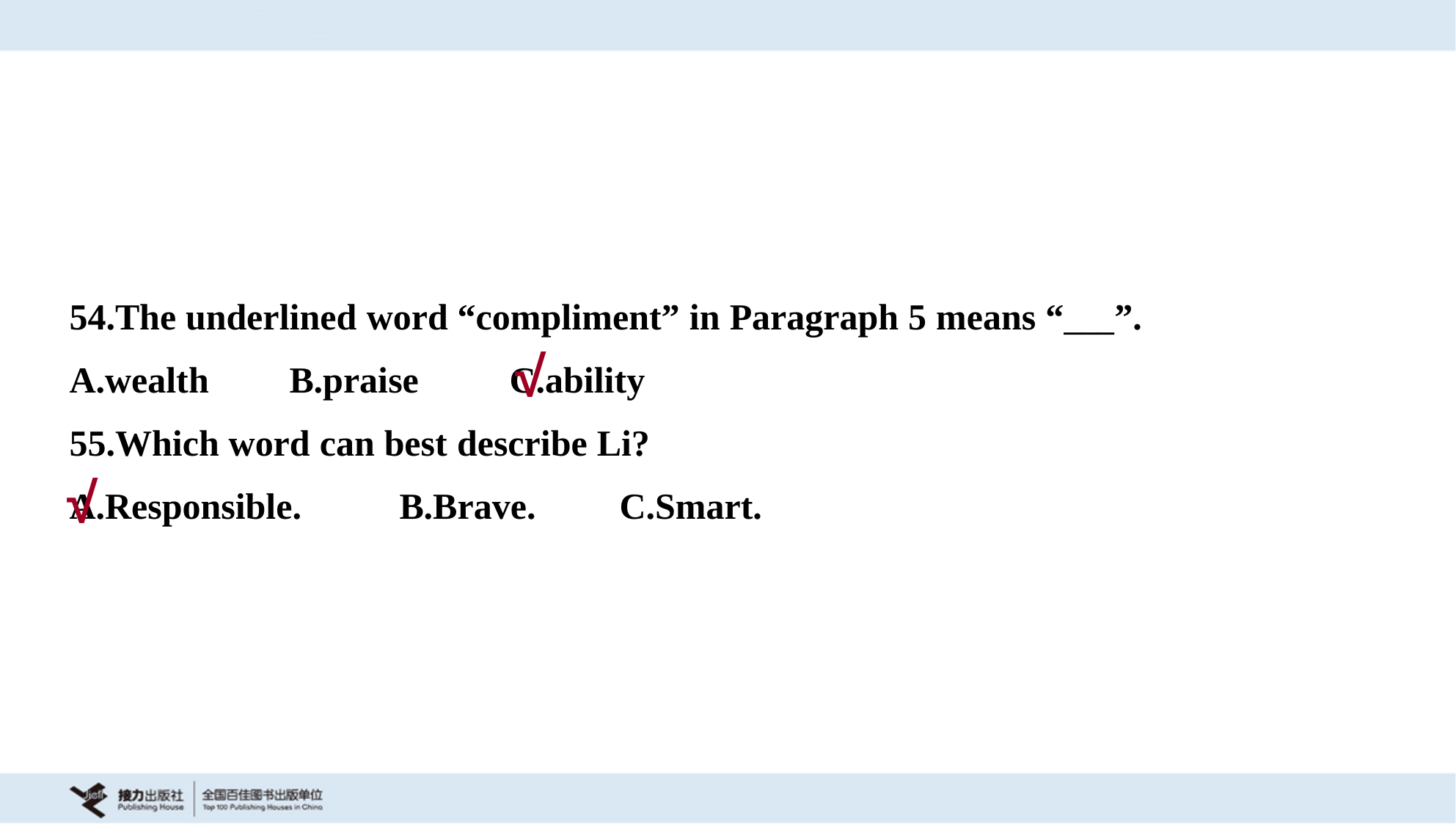

54.The underlined word “compliment” in Paragraph 5 means “___”.
A.wealth	B.praise	C.ability
√
55.Which word can best describe Li?
A.Responsible.	B.Brave.	C.Smart.
√